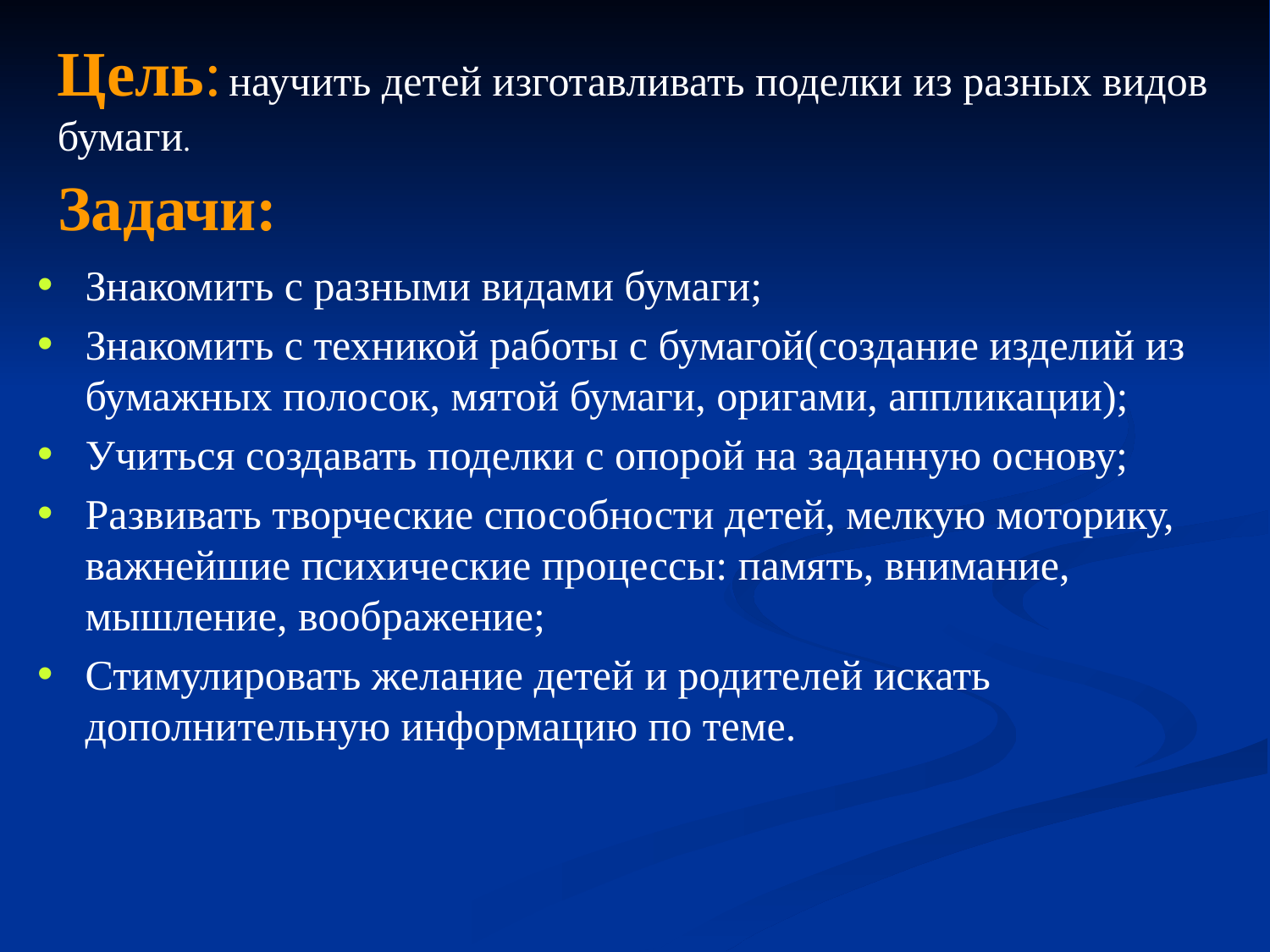

Цель: научить детей изготавливать поделки из разных видов бумаги.
# Задачи:
Знакомить с разными видами бумаги;
Знакомить с техникой работы с бумагой(создание изделий из бумажных полосок, мятой бумаги, оригами, аппликации);
Учиться создавать поделки с опорой на заданную основу;
Развивать творческие способности детей, мелкую моторику, важнейшие психические процессы: память, внимание, мышление, воображение;
Стимулировать желание детей и родителей искать дополнительную информацию по теме.